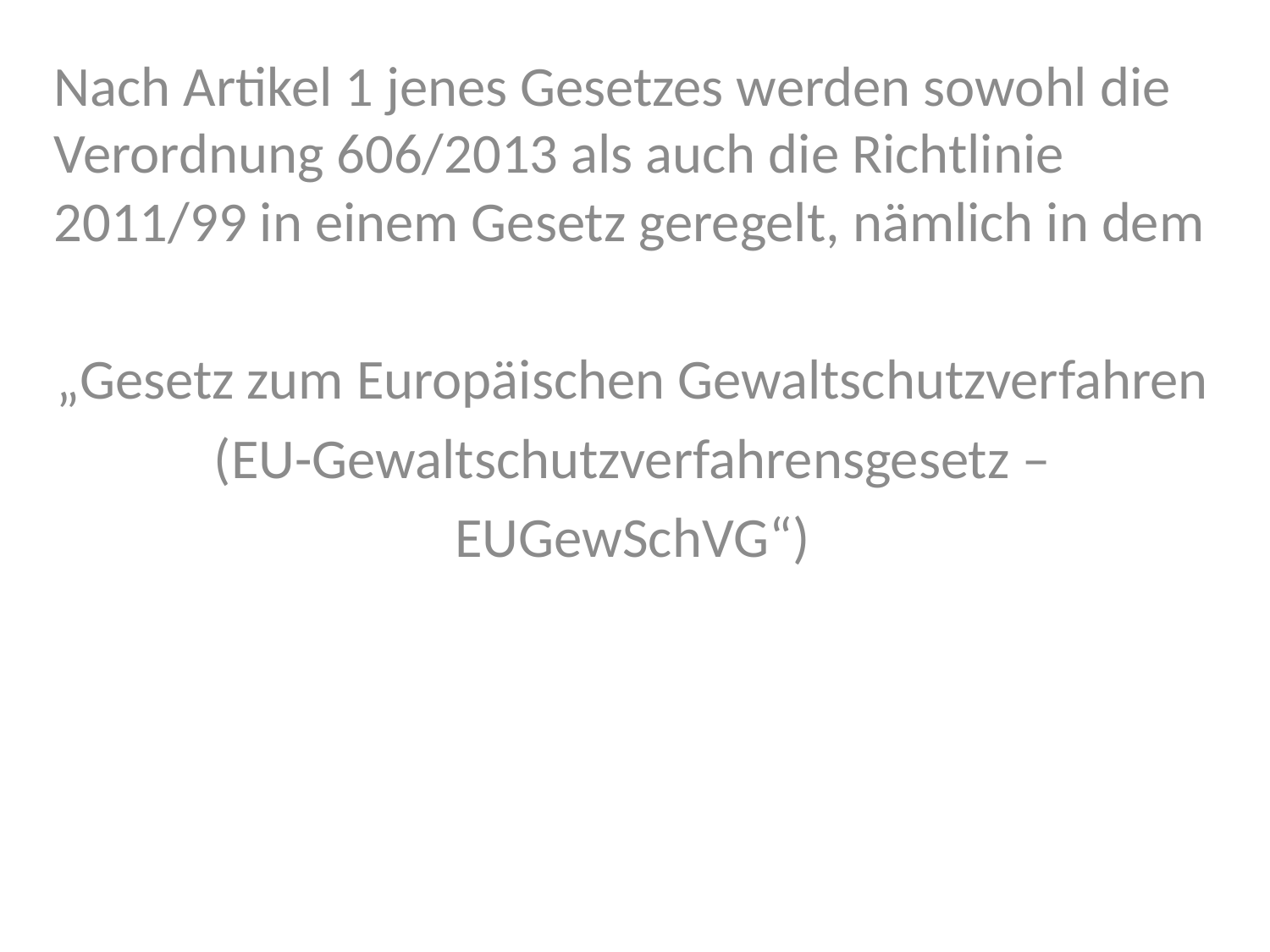

Nach Artikel 1 jenes Gesetzes werden sowohl die Verordnung 606/2013 als auch die Richtlinie 2011/99 in einem Gesetz geregelt, nämlich in dem

„Gesetz zum Europäischen Gewaltschutzverfahren
(EU-Gewaltschutzverfahrensgesetz –
EUGewSchVG“)